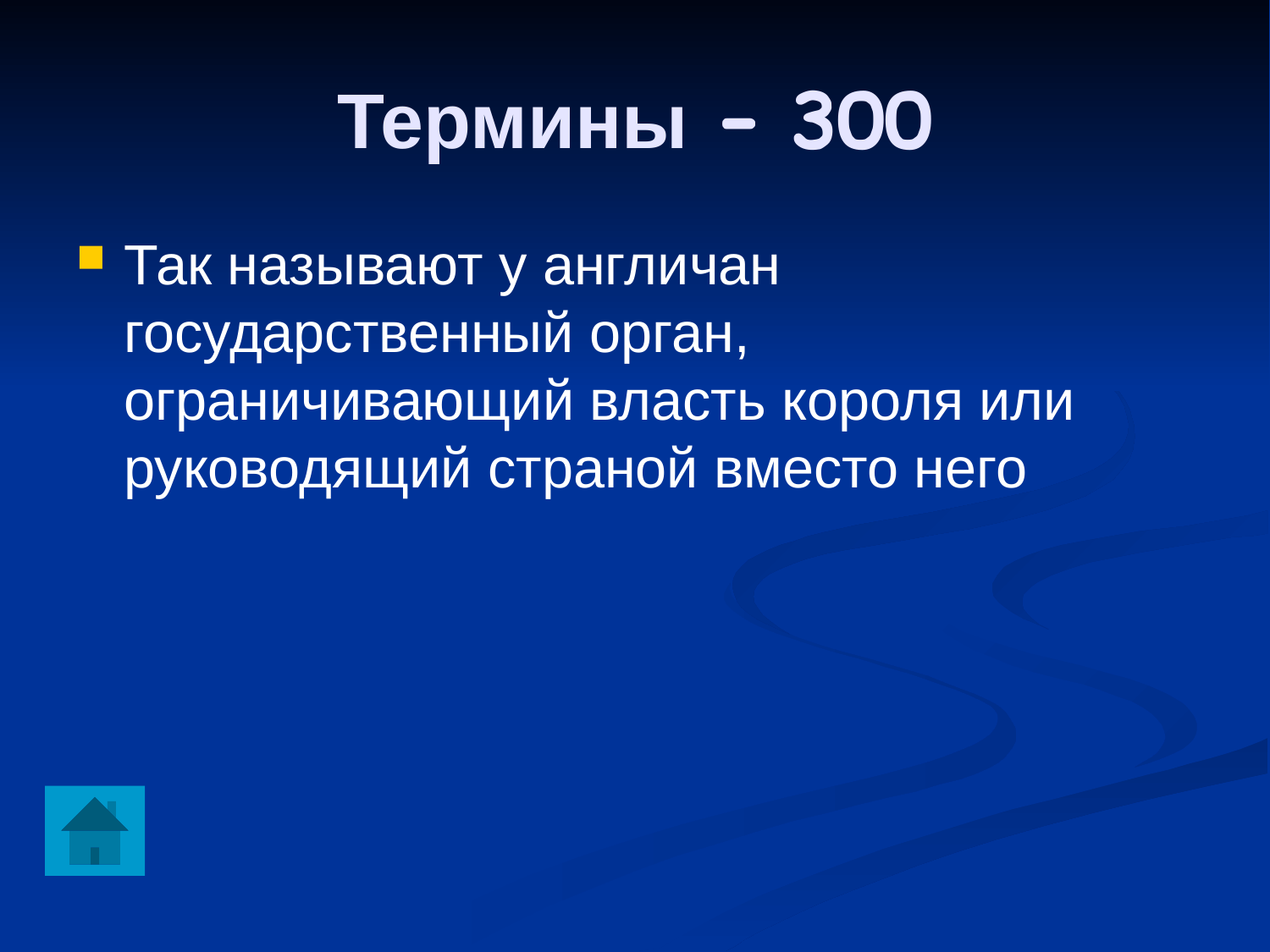

Термины – 300
Так называют у англичан государственный орган, ограничивающий власть короля или руководящий страной вместо него